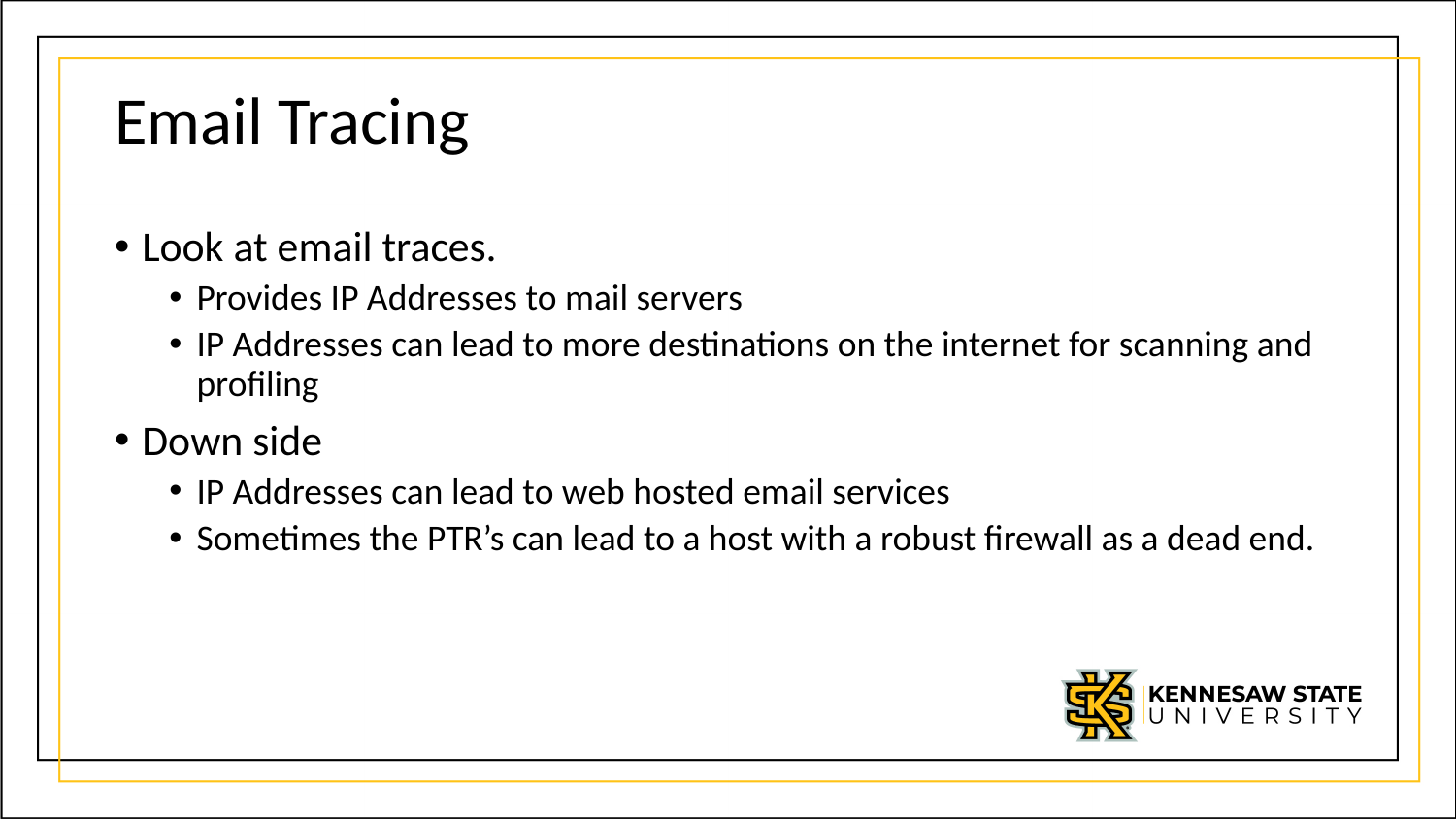

# Email Tracing
Look at email traces.
Provides IP Addresses to mail servers
IP Addresses can lead to more destinations on the internet for scanning and profiling
Down side
IP Addresses can lead to web hosted email services
Sometimes the PTR’s can lead to a host with a robust firewall as a dead end.